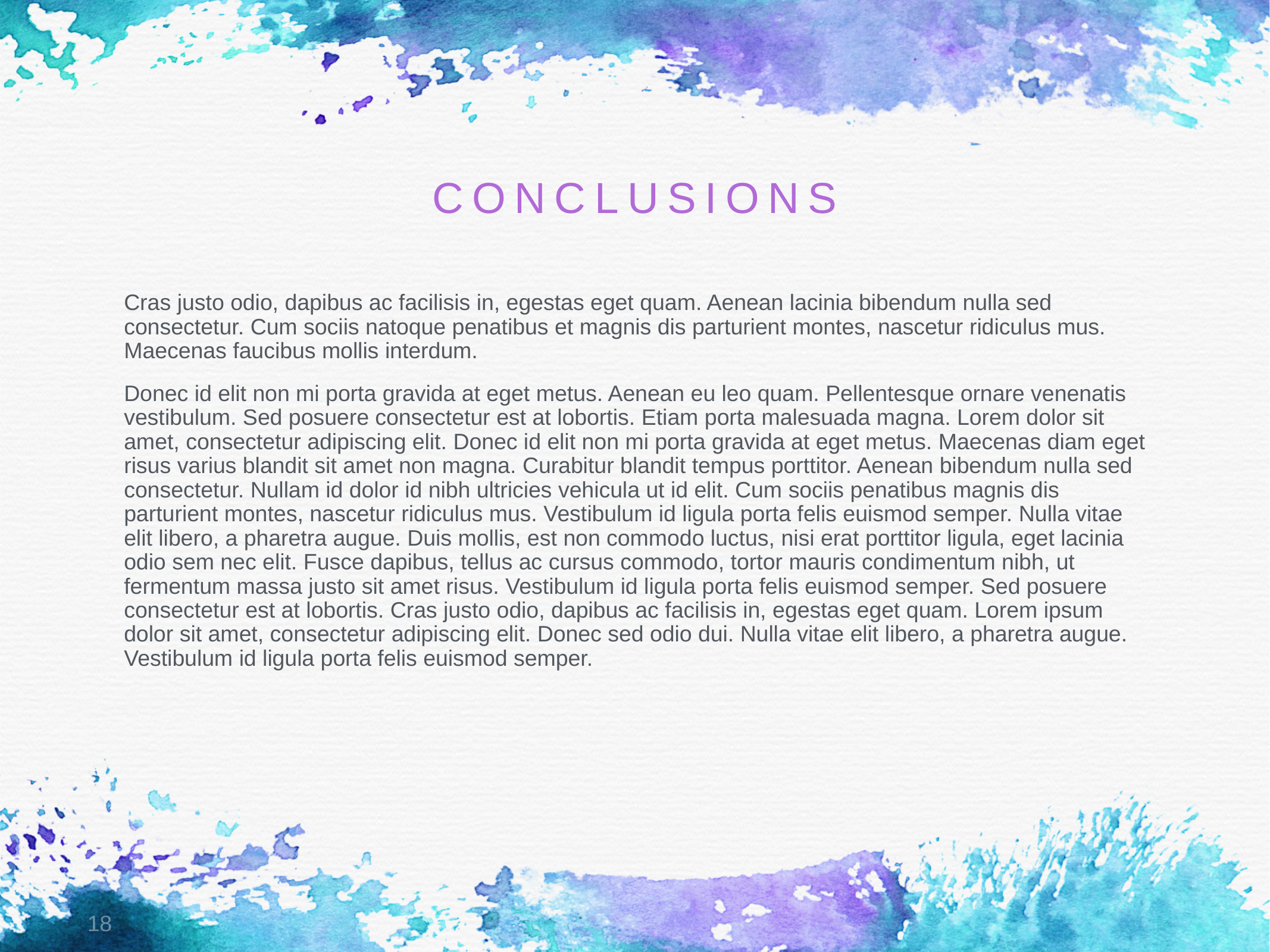

# CONCLUSIONS
Cras justo odio, dapibus ac facilisis in, egestas eget quam. Aenean lacinia bibendum nulla sed consectetur. Cum sociis natoque penatibus et magnis dis parturient montes, nascetur ridiculus mus. Maecenas faucibus mollis interdum.
Donec id elit non mi porta gravida at eget metus. Aenean eu leo quam. Pellentesque ornare venenatis vestibulum. Sed posuere consectetur est at lobortis. Etiam porta malesuada magna. Lorem dolor sit amet, consectetur adipiscing elit. Donec id elit non mi porta gravida at eget metus. Maecenas diam eget risus varius blandit sit amet non magna. Curabitur blandit tempus porttitor. Aenean bibendum nulla sed consectetur. Nullam id dolor id nibh ultricies vehicula ut id elit. Cum sociis penatibus magnis dis parturient montes, nascetur ridiculus mus. Vestibulum id ligula porta felis euismod semper. Nulla vitae elit libero, a pharetra augue. Duis mollis, est non commodo luctus, nisi erat porttitor ligula, eget lacinia odio sem nec elit. Fusce dapibus, tellus ac cursus commodo, tortor mauris condimentum nibh, ut fermentum massa justo sit amet risus. Vestibulum id ligula porta felis euismod semper. Sed posuere consectetur est at lobortis. Cras justo odio, dapibus ac facilisis in, egestas eget quam. Lorem ipsum dolor sit amet, consectetur adipiscing elit. Donec sed odio dui. Nulla vitae elit libero, a pharetra augue. Vestibulum id ligula porta felis euismod semper.
18